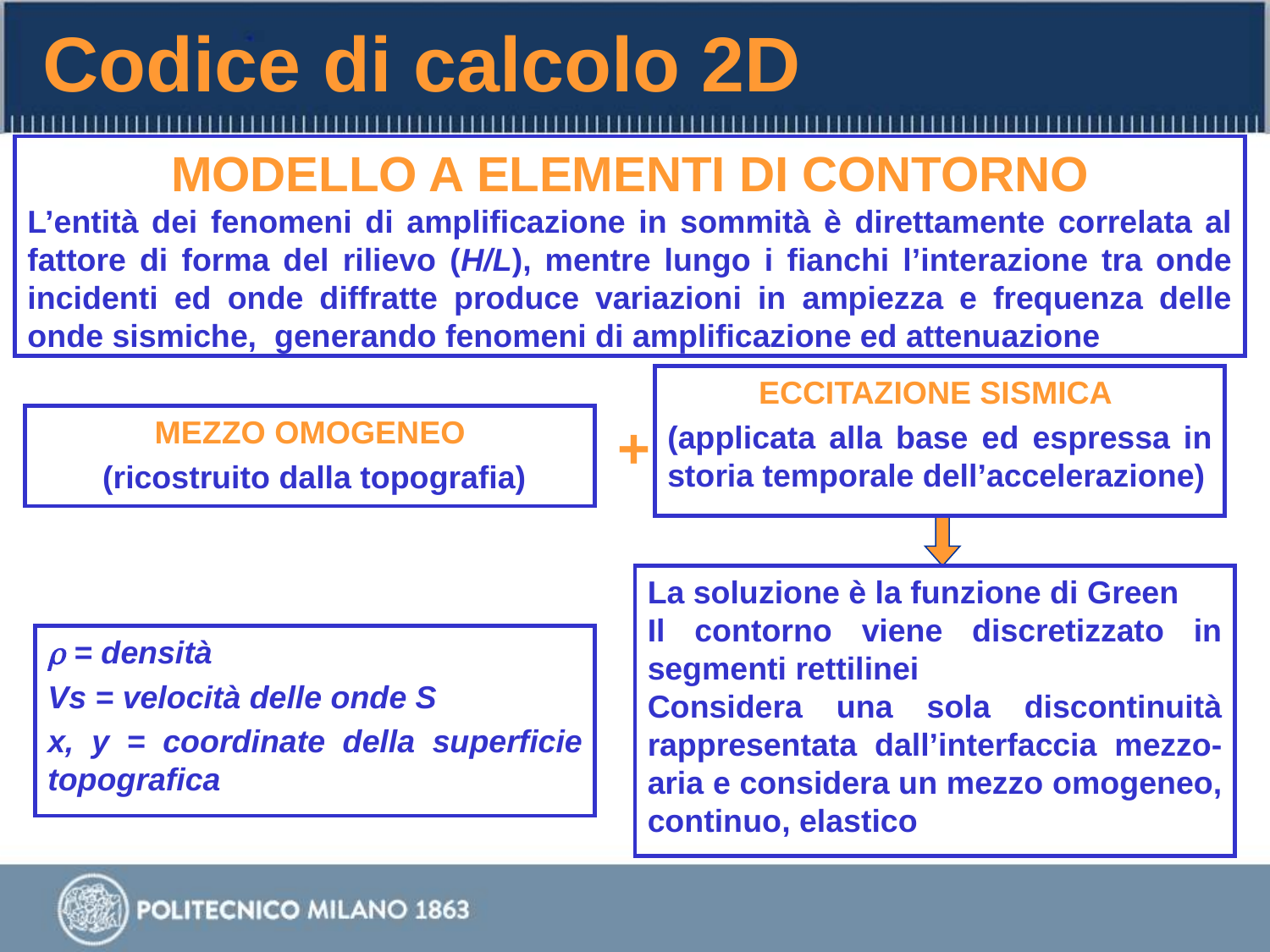

Codice di calcolo 2D
MODELLO A ELEMENTI DI CONTORNO
L’entità dei fenomeni di amplificazione in sommità è direttamente correlata al fattore di forma del rilievo (H/L), mentre lungo i fianchi l’interazione tra onde incidenti ed onde diffratte produce variazioni in ampiezza e frequenza delle onde sismiche,  generando fenomeni di amplificazione ed attenuazione
ECCITAZIONE SISMICA
(applicata alla base ed espressa in storia temporale dell’accelerazione)
MEZZO OMOGENEO
 (ricostruito dalla topografia)
+

La soluzione è la funzione di Green
Il contorno viene discretizzato in segmenti rettilinei
Considera una sola discontinuità rappresentata dall’interfaccia mezzo-aria e considera un mezzo omogeneo, continuo, elastico
ρ = densità
Vs = velocità delle onde S
x, y = coordinate della superficie topografica